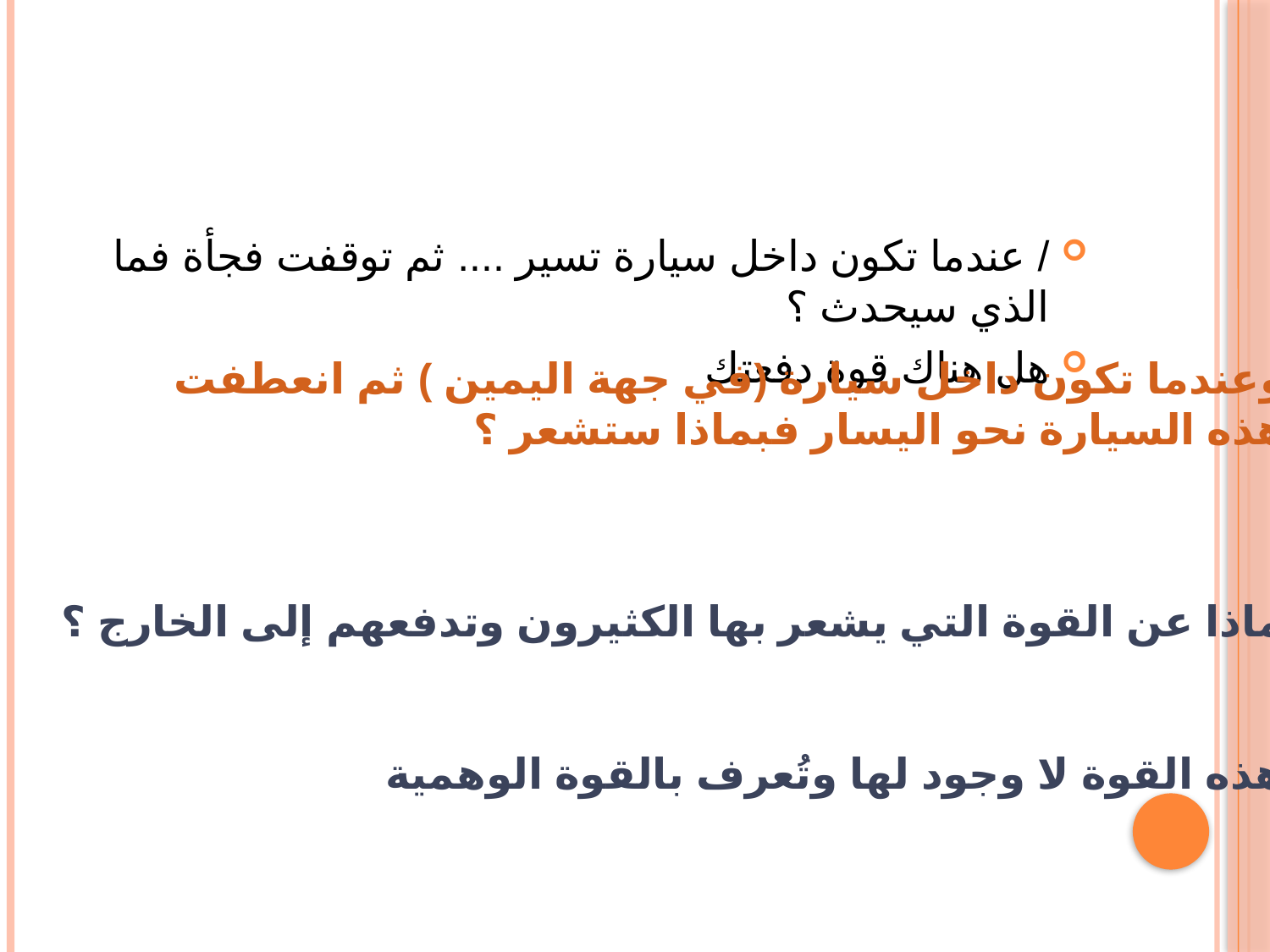

#
/ عندما تكون داخل سيارة تسير .... ثم توقفت فجأة فما الذي سيحدث ؟
هل هناك قوة دفعتك

وعندما تكون داخل سيارة (في جهة اليمين ) ثم انعطفت
هذه السيارة نحو اليسار فبماذا ستشعر ؟
ماذا عن القوة التي يشعر بها الكثيرون وتدفعهم إلى الخارج ؟
هذه القوة لا وجود لها وتُعرف بالقوة الوهمية